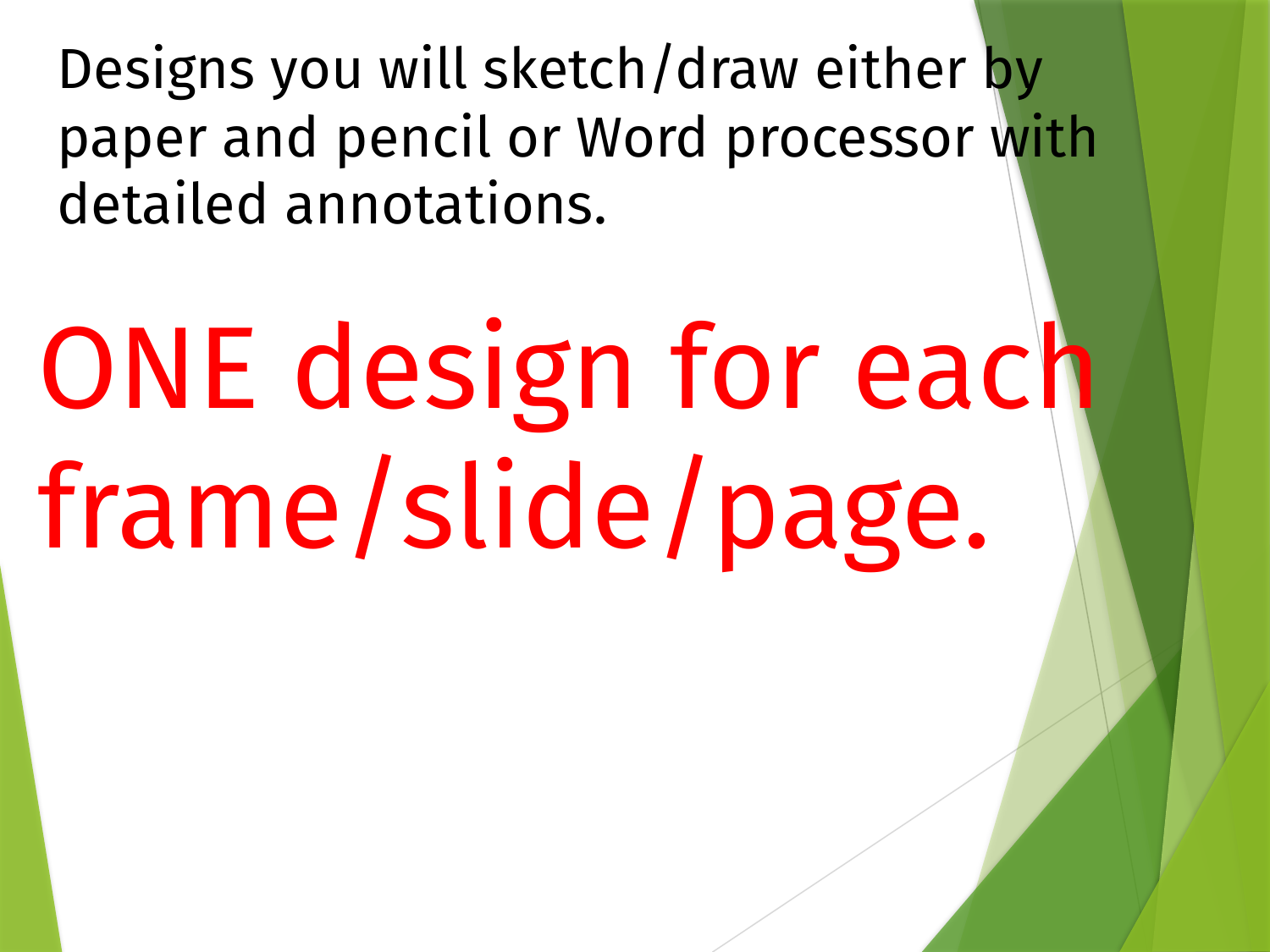

Designs you will sketch/draw either by paper and pencil or Word processor with detailed annotations.
ONE design for each frame/slide/page.